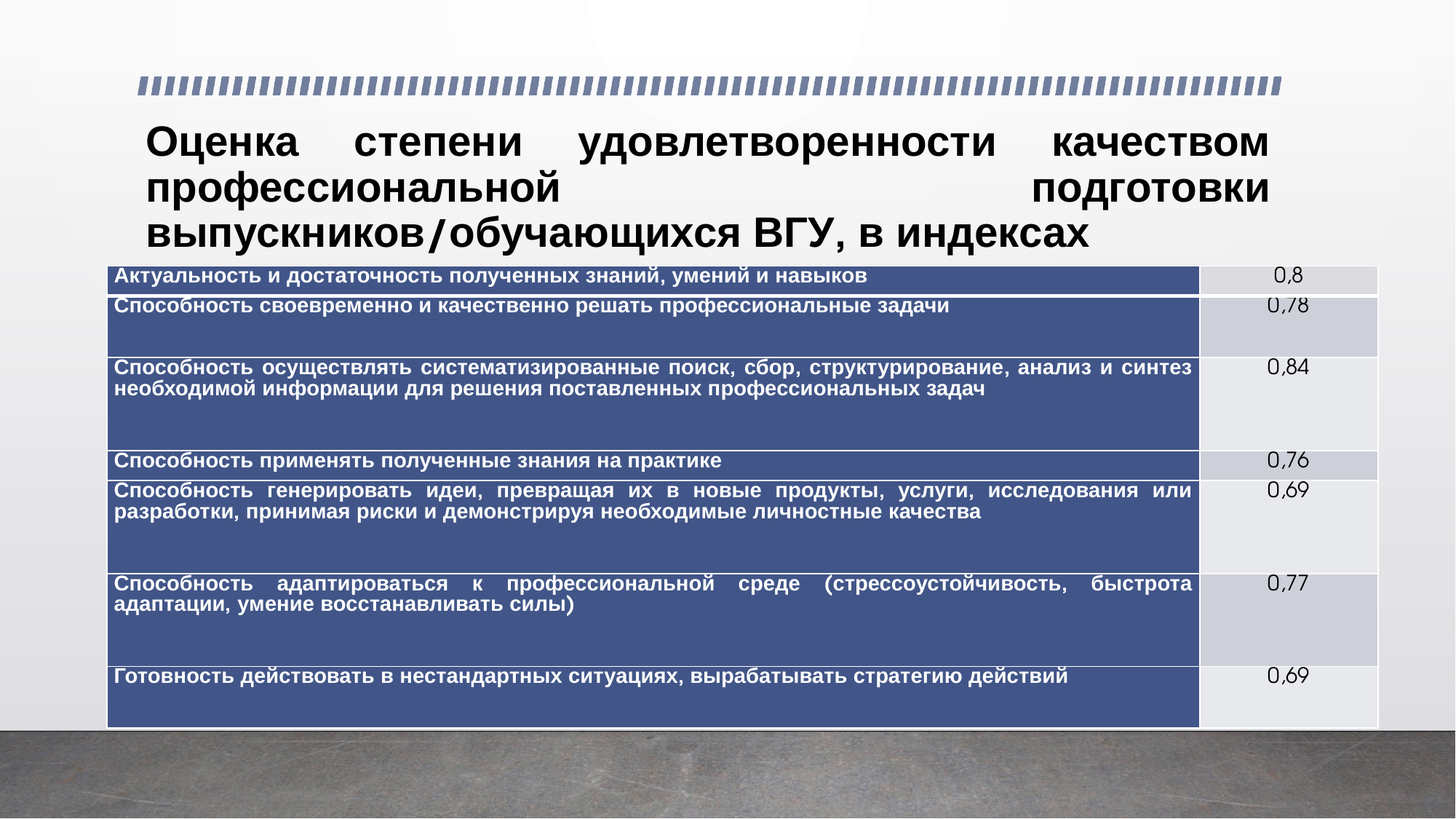

# Оценка степени удовлетворенности качеством профессиональной подготовки выпускников/обучающихся ВГУ, в индексах
| Актуальность и достаточность полученных знаний, умений и навыков | 0,8 |
| --- | --- |
| Способность своевременно и качественно решать профессиональные задачи | 0,78 |
| Способность осуществлять систематизированные поиск, сбор, структурирование, анализ и синтез необходимой информации для решения поставленных профессиональных задач | 0,84 |
| Способность применять полученные знания на практике | 0,76 |
| Способность генерировать идеи, превращая их в новые продукты, услуги, исследования или разработки, принимая риски и демонстрируя необходимые личностные качества | 0,69 |
| Способность адаптироваться к профессиональной среде (стрессоустойчивость, быстрота адаптации, умение восстанавливать силы) | 0,77 |
| Готовность действовать в нестандартных ситуациях, вырабатывать стратегию действий | 0,69 |